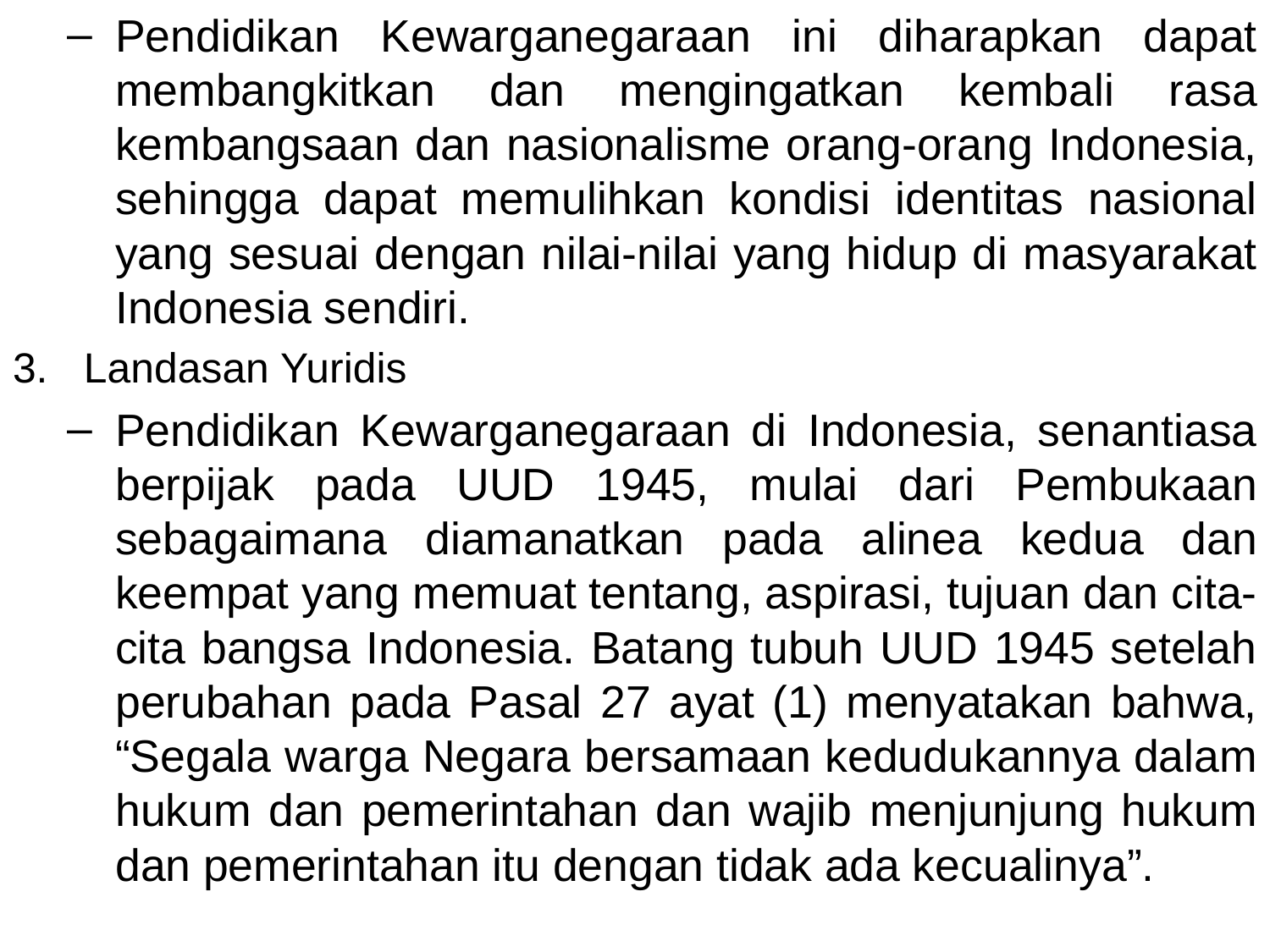

Pendidikan Kewarganegaraan ini diharapkan dapat membangkitkan dan mengingatkan kembali rasa kembangsaan dan nasionalisme orang-orang Indonesia, sehingga dapat memulihkan kondisi identitas nasional yang sesuai dengan nilai-nilai yang hidup di masyarakat Indonesia sendiri.
Landasan Yuridis
Pendidikan Kewarganegaraan di Indonesia, senantiasa berpijak pada UUD 1945, mulai dari Pembukaan sebagaimana diamanatkan pada alinea kedua dan keempat yang memuat tentang, aspirasi, tujuan dan cita-cita bangsa Indonesia. Batang tubuh UUD 1945 setelah perubahan pada Pasal 27 ayat (1) menyatakan bahwa, “Segala warga Negara bersamaan kedudukannya dalam hukum dan pemerintahan dan wajib menjunjung hukum dan pemerintahan itu dengan tidak ada kecualinya”.